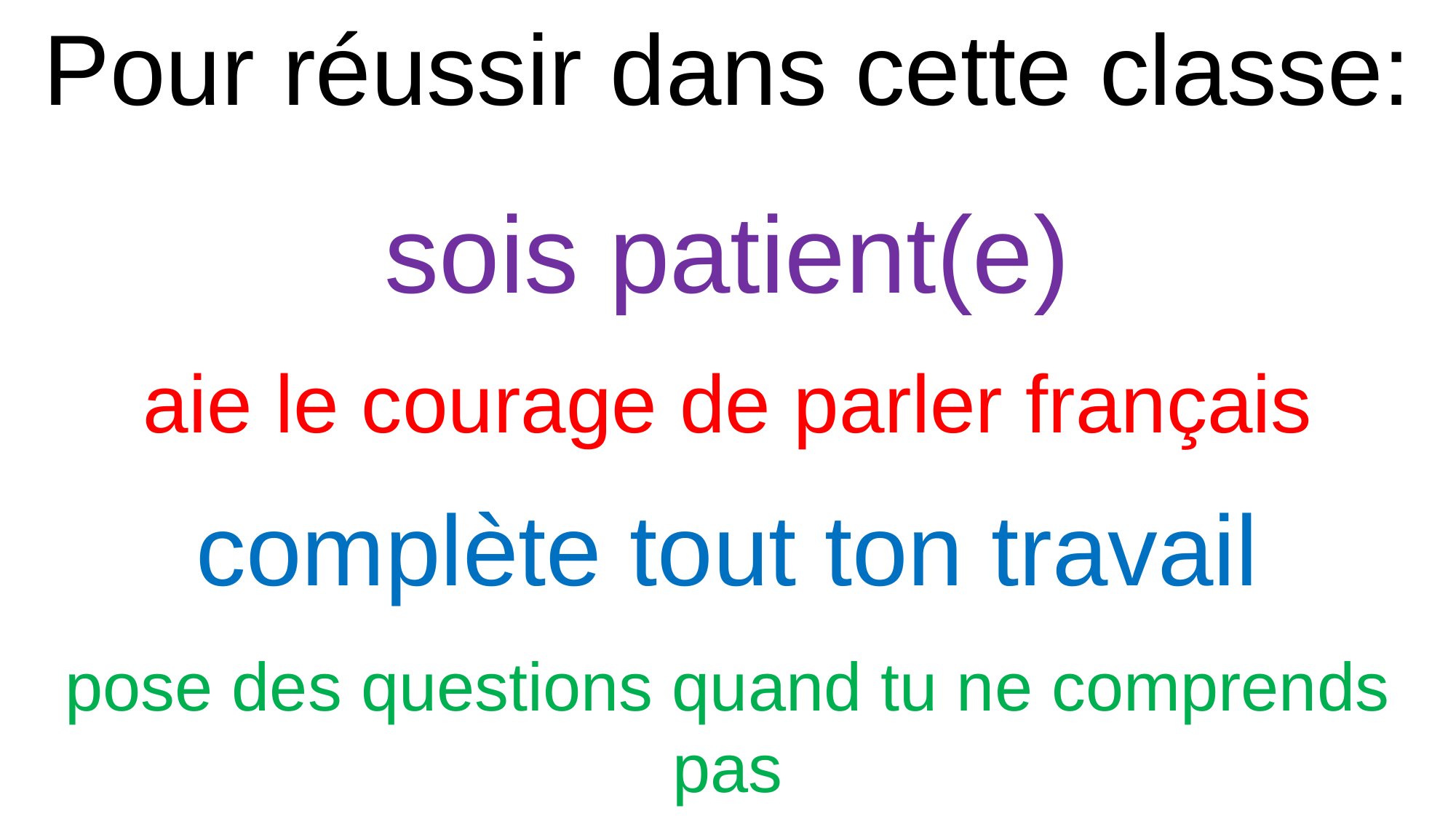

Pour réussir dans cette classe:

sois patient(e)

aie le courage de parler français

complète tout ton travail

pose des questions quand tu ne comprends pas